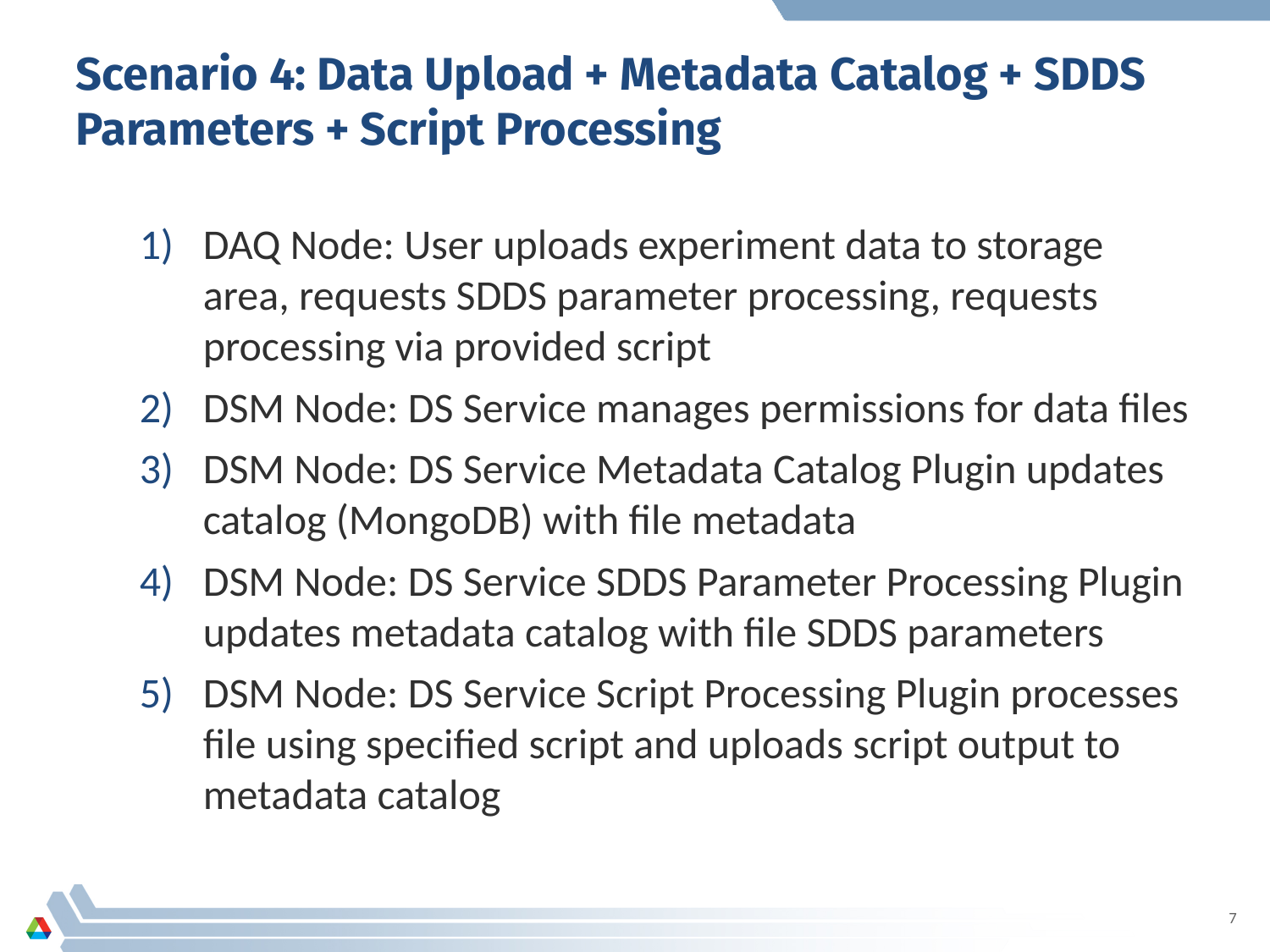

Scenario 4: Data Upload + Metadata Catalog + SDDS Parameters + Script Processing

DAQ Node: User uploads experiment data to storage area, requests SDDS parameter processing, requests processing via provided script
DSM Node: DS Service manages permissions for data files
DSM Node: DS Service Metadata Catalog Plugin updates catalog (MongoDB) with file metadata
DSM Node: DS Service SDDS Parameter Processing Plugin updates metadata catalog with file SDDS parameters
DSM Node: DS Service Script Processing Plugin processes file using specified script and uploads script output to metadata catalog

7